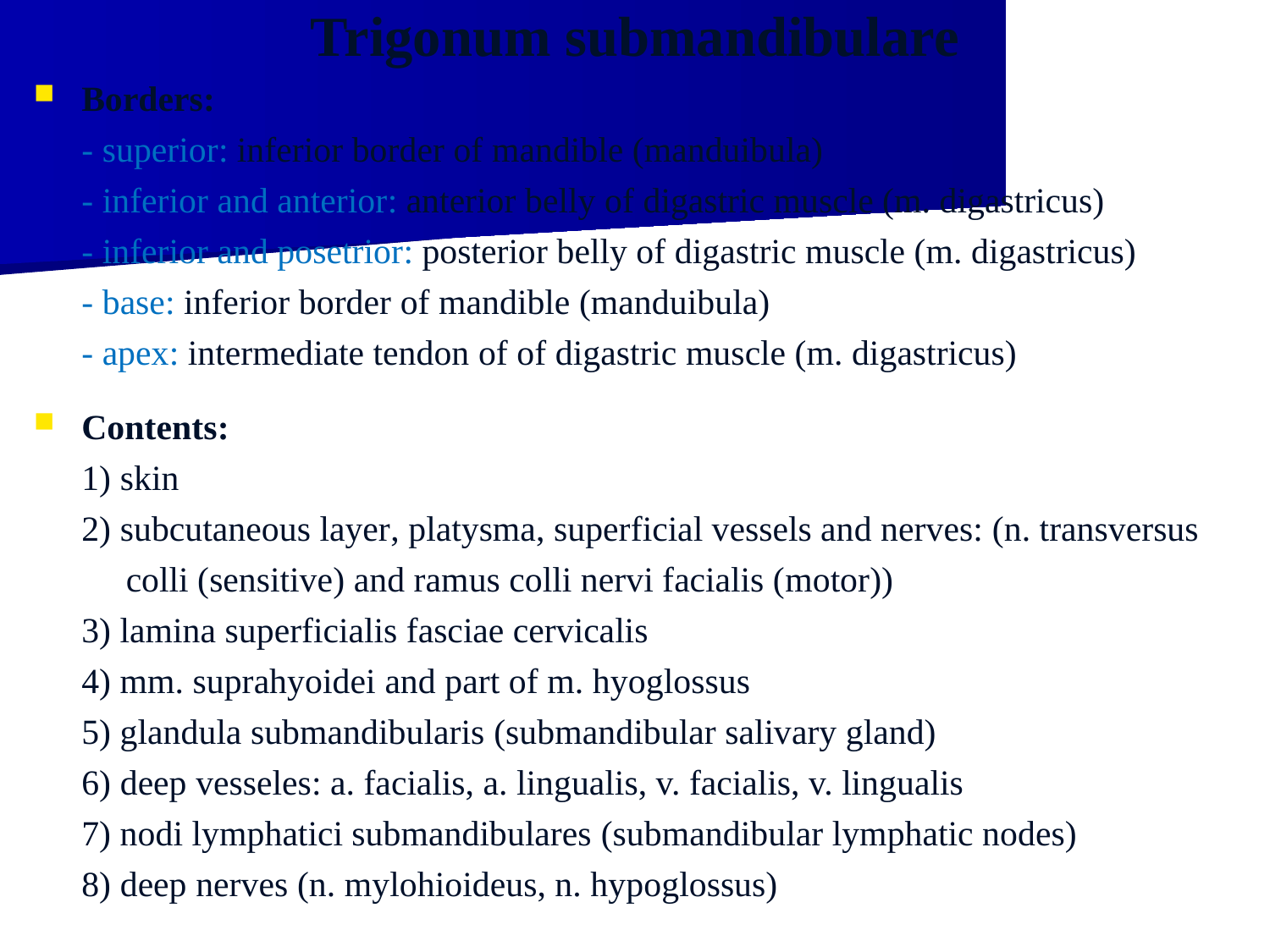

Trigonum submandibulare
Borders:
- superior: inferior border of mandible (manduibula)
- inferior and anterior: anterior belly of digastric muscle (m. digastricus)
- inferior and posetrior: posterior belly of digastric muscle (m. digastricus)
- base: inferior border of mandible (manduibula)
- apex: intermediate tendon of of digastric muscle (m. digastricus)
Contents:
1) skin
2) subcutaneous layer, platysma, superficial vessels and nerves: (n. transversus
     colli (sensitive) and ramus colli nervi facialis (motor))
3) lamina superficialis fasciae cervicalis
4) mm. suprahyoidei and part of m. hyoglossus
5) glandula submandibularis (submandibular salivary gland)
6) deep vesseles: a. facialis, a. lingualis, v. facialis, v. lingualis
7) nodi lymphatici submandibulares (submandibular lymphatic nodes)
8) deep nerves (n. mylohioideus, n. hypoglossus)